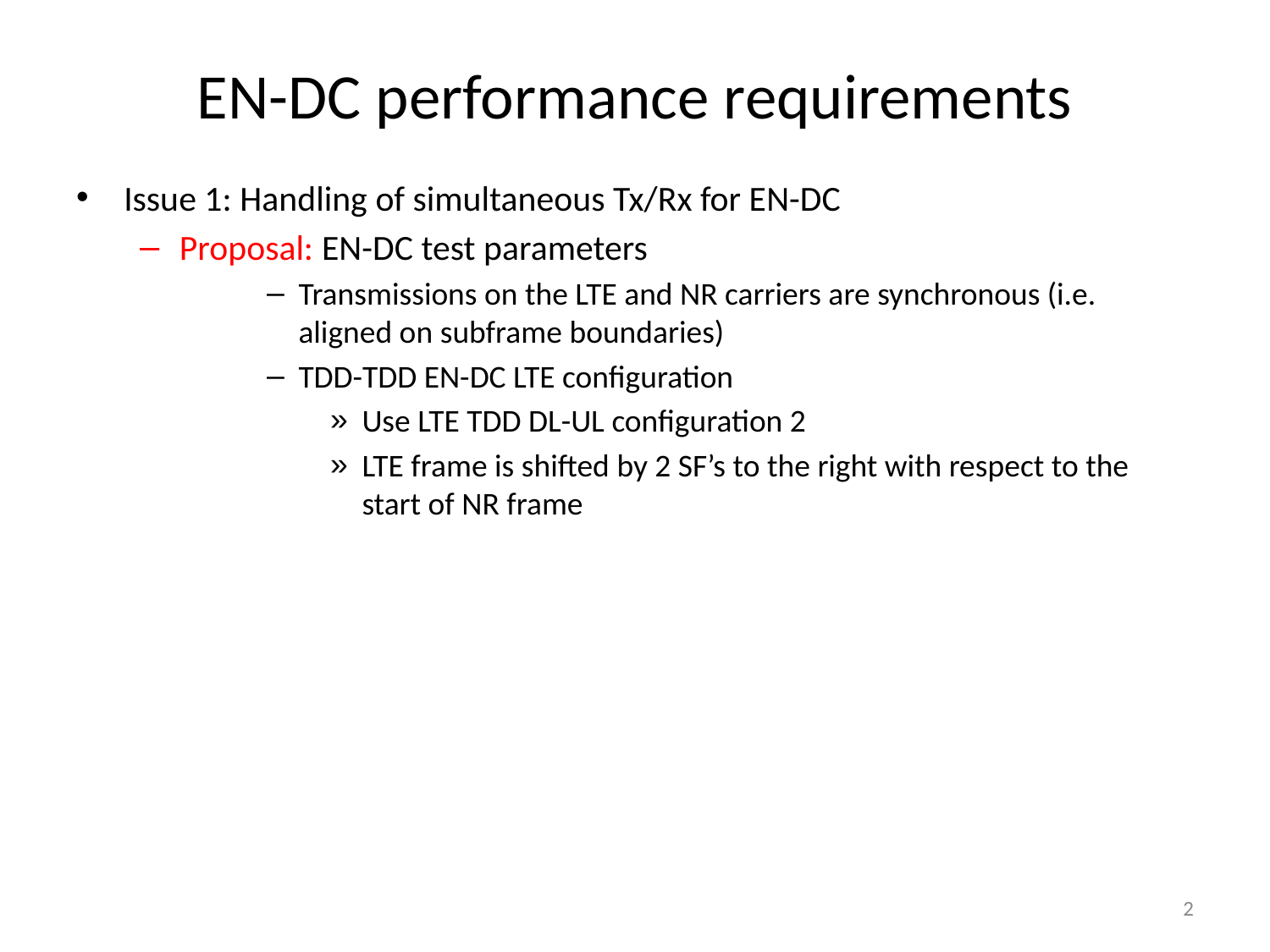

# EN-DC performance requirements
Issue 1: Handling of simultaneous Tx/Rx for EN-DC
Proposal: EN-DC test parameters
Transmissions on the LTE and NR carriers are synchronous (i.e. aligned on subframe boundaries)
TDD-TDD EN-DC LTE configuration
Use LTE TDD DL-UL configuration 2
LTE frame is shifted by 2 SF’s to the right with respect to the start of NR frame

2